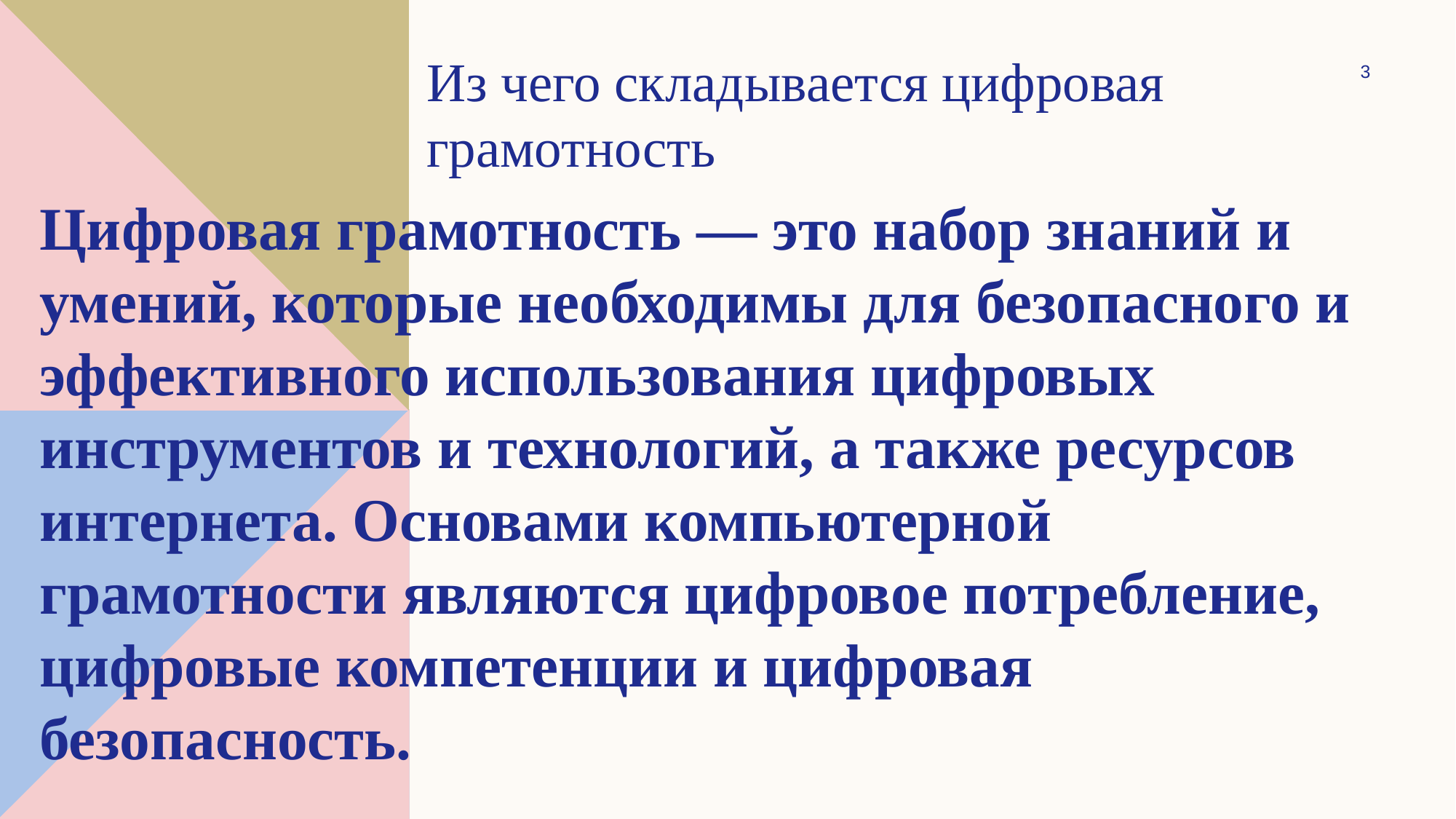

Из чего складывается цифровая грамотность
3
Цифровая грамотность — это набор знаний и умений, которые необходимы для безопасного и эффективного использования цифровых инструментов и технологий, а также ресурсов интернета. Основами компьютерной грамотности являются цифровое потребление, цифровые компетенции и цифровая безопасность.